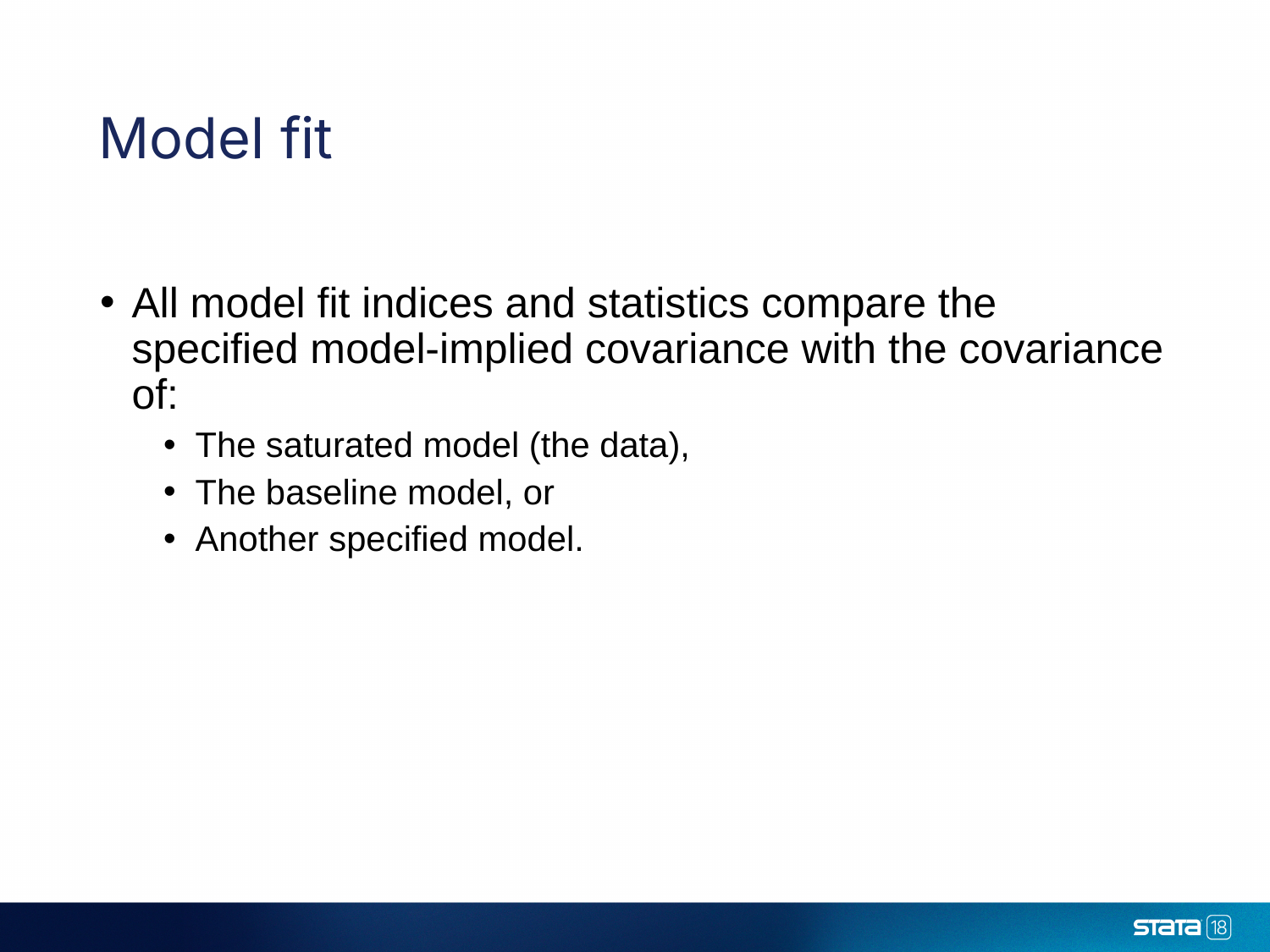

# Model fit
All model fit indices and statistics compare the specified model-implied covariance with the covariance of:
The saturated model (the data),
The baseline model, or
Another specified model.